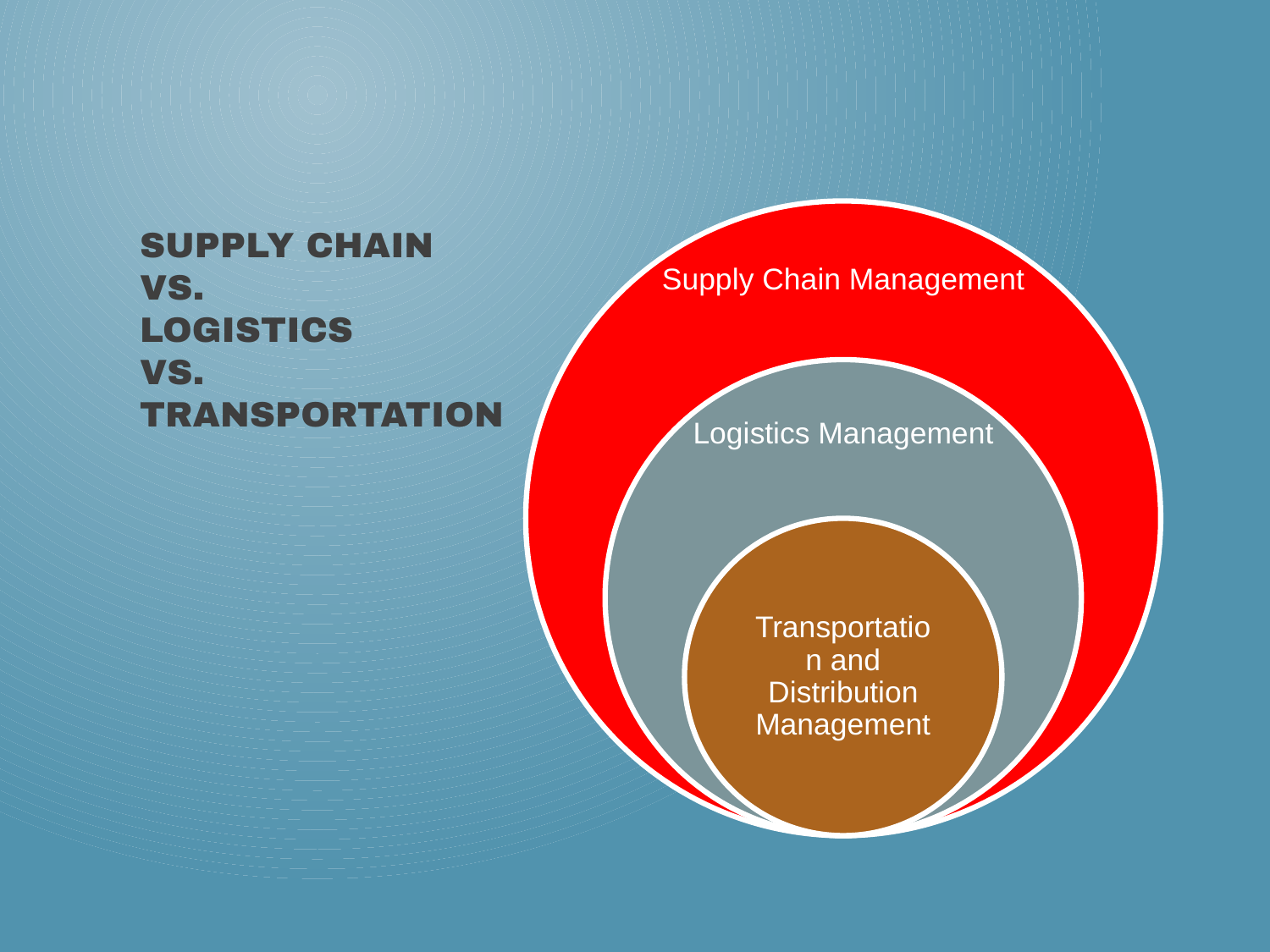

Supply Chain Management
Logistics Management
Transportation and Distribution Management
# SUPPLY chain vs. logistics vs. transportation